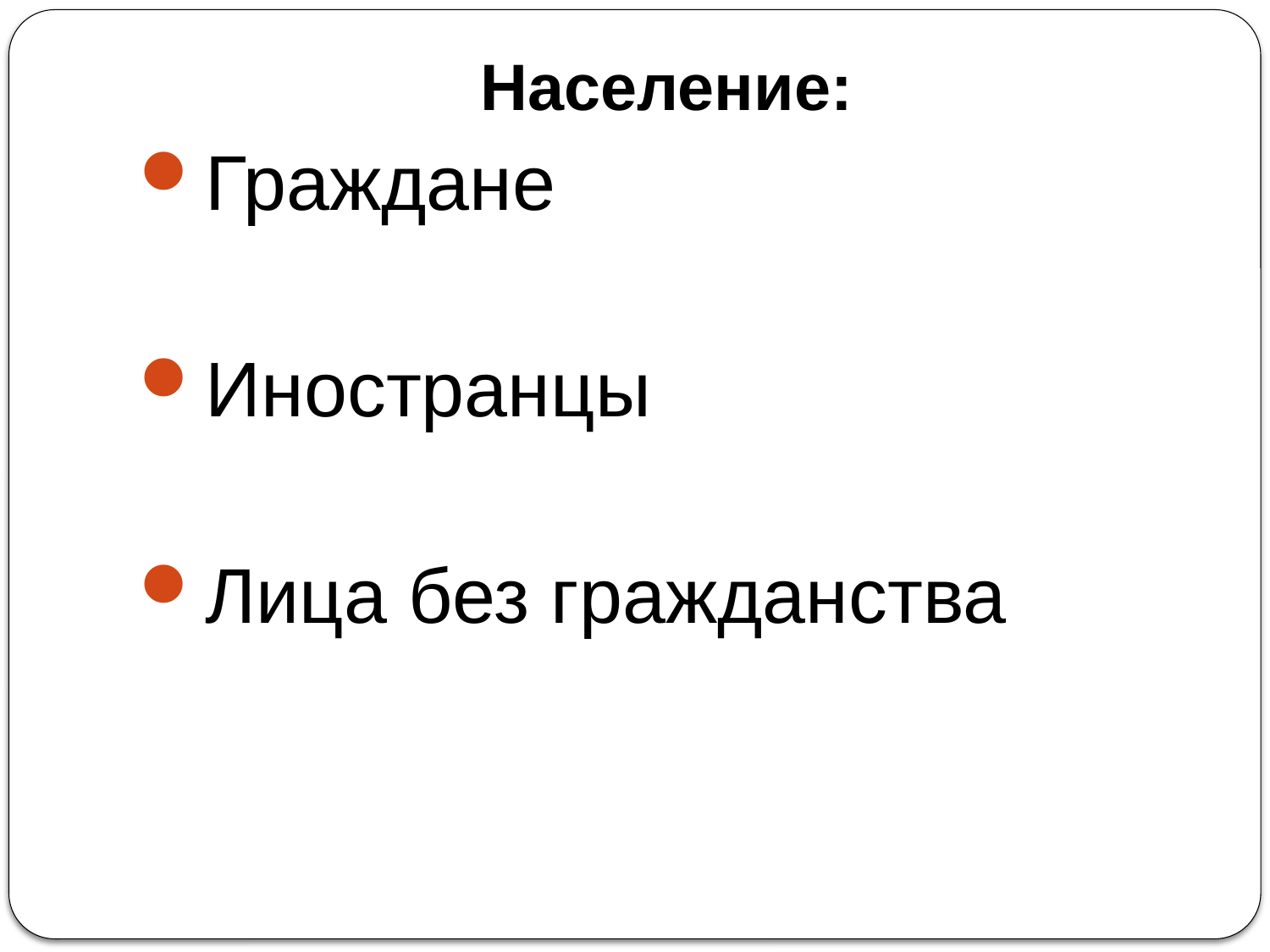

# Население:
Граждане

Иностранцы

Лица без гражданства